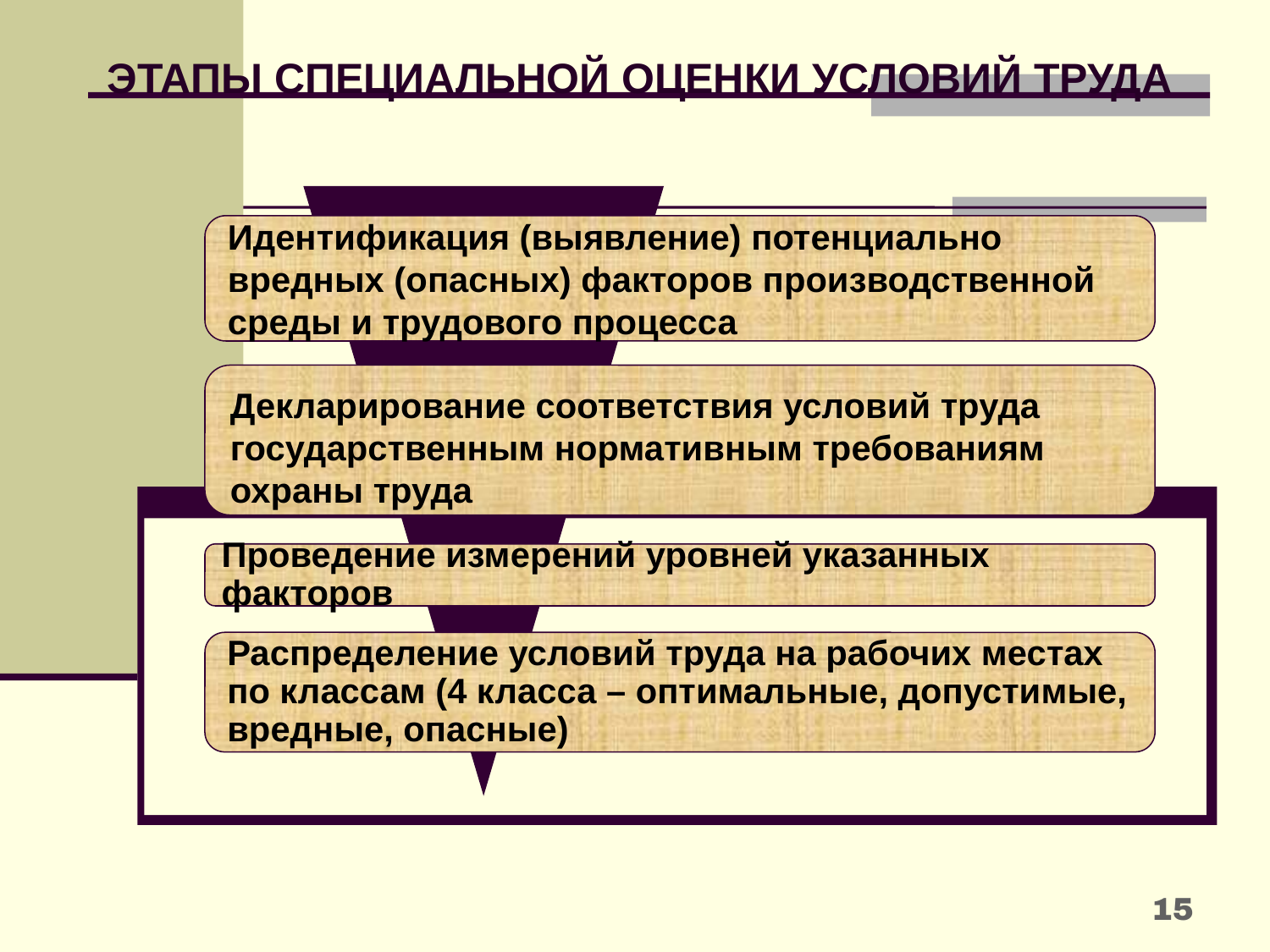

ЭТАПЫ СПЕЦИАЛЬНОЙ ОЦЕНКИ УСЛОВИЙ ТРУДА
Идентификация (выявление) потенциально вредных (опасных) факторов производственной среды и трудового процесса

Декларирование соответствия условий труда государственным нормативным требованиям охраны труда

Проведение измерений уровней указанных факторов
Распределение условий труда на рабочих местах по классам (4 класса – оптимальные, допустимые, вредные, опасные)
15